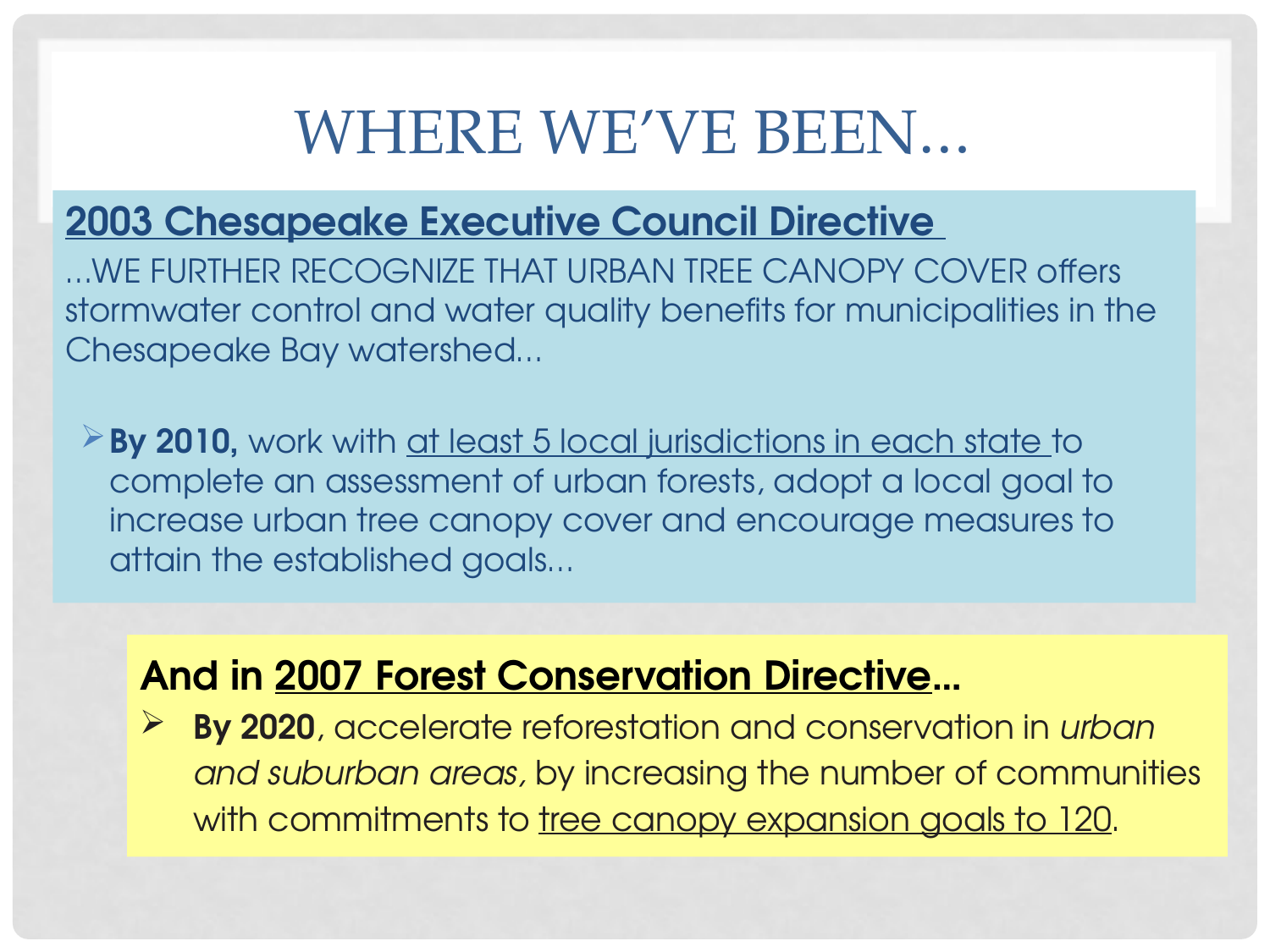

# Where we’ve been…
2003 Chesapeake Executive Council Directive
…WE FURTHER RECOGNIZE THAT URBAN TREE CANOPY COVER offers stormwater control and water quality benefits for municipalities in the Chesapeake Bay watershed…

By 2010, work with at least 5 local jurisdictions in each state to complete an assessment of urban forests, adopt a local goal to increase urban tree canopy cover and encourage measures to attain the established goals…

And in 2007 Forest Conservation Directive…
By 2020, accelerate reforestation and conservation in urban and suburban areas, by increasing the number of communities with commitments to tree canopy expansion goals to 120.